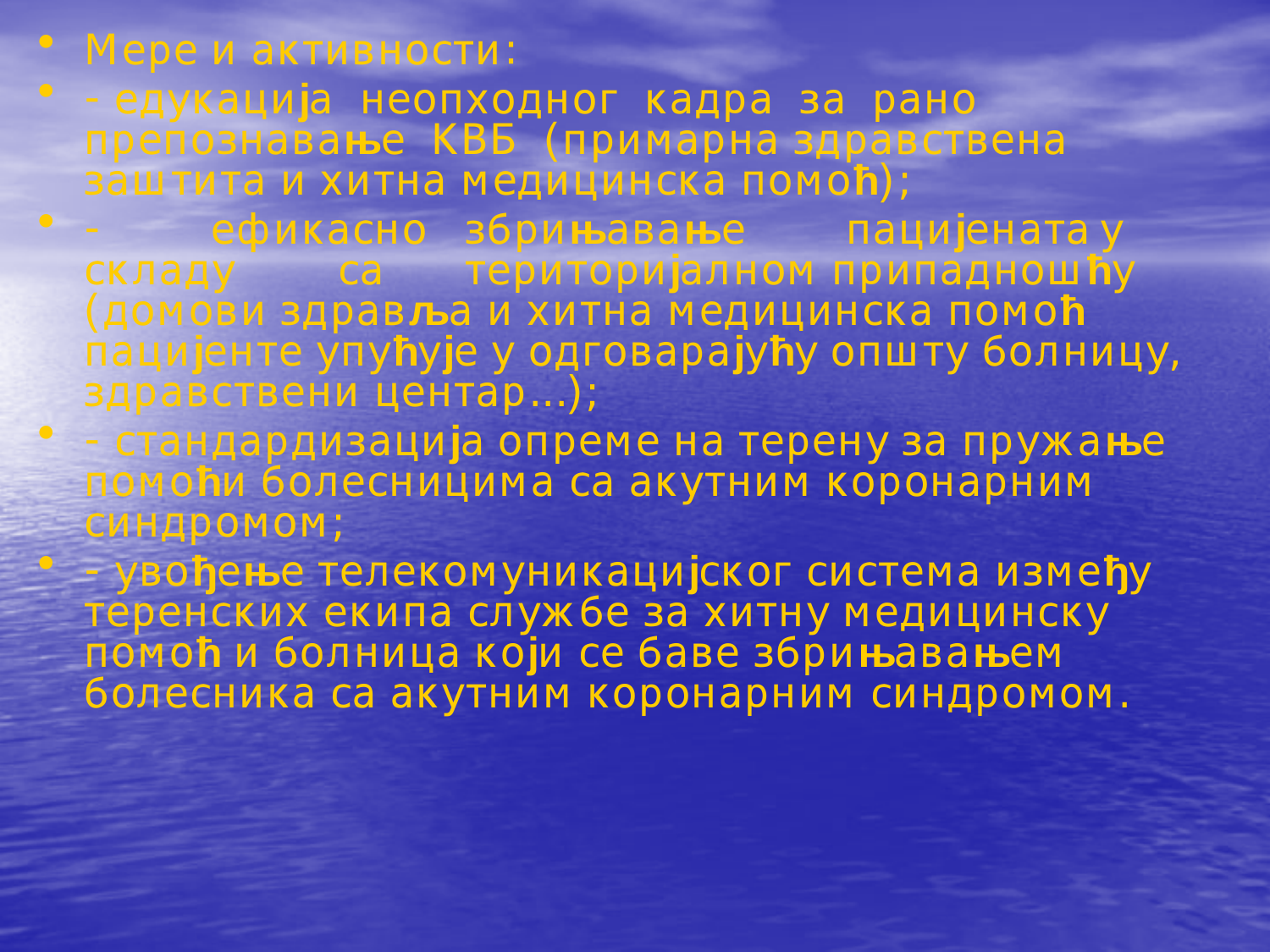

Мере и активности:
- едукација  неопходног  кадра  за  рано  препознавање  КВБ  (примарна здравствена заштита и хитна медицинска помоћ);
-	ефикасно	збрињавање	пацијената	у	складу	са	територијалном припадношћу (домови здравља и хитна медицинска помоћ пацијенте упућује у одговарајућу општу болницу, здравствени центар...);
- стандардизација опреме на терену за пружање помоћи болесницима са акутним коронарним синдромом;
- увођење телекомуникацијског система између теренских екипа службе за хитну медицинску помоћ и болница који се баве збрињавањем болесника са акутним коронарним синдромом.